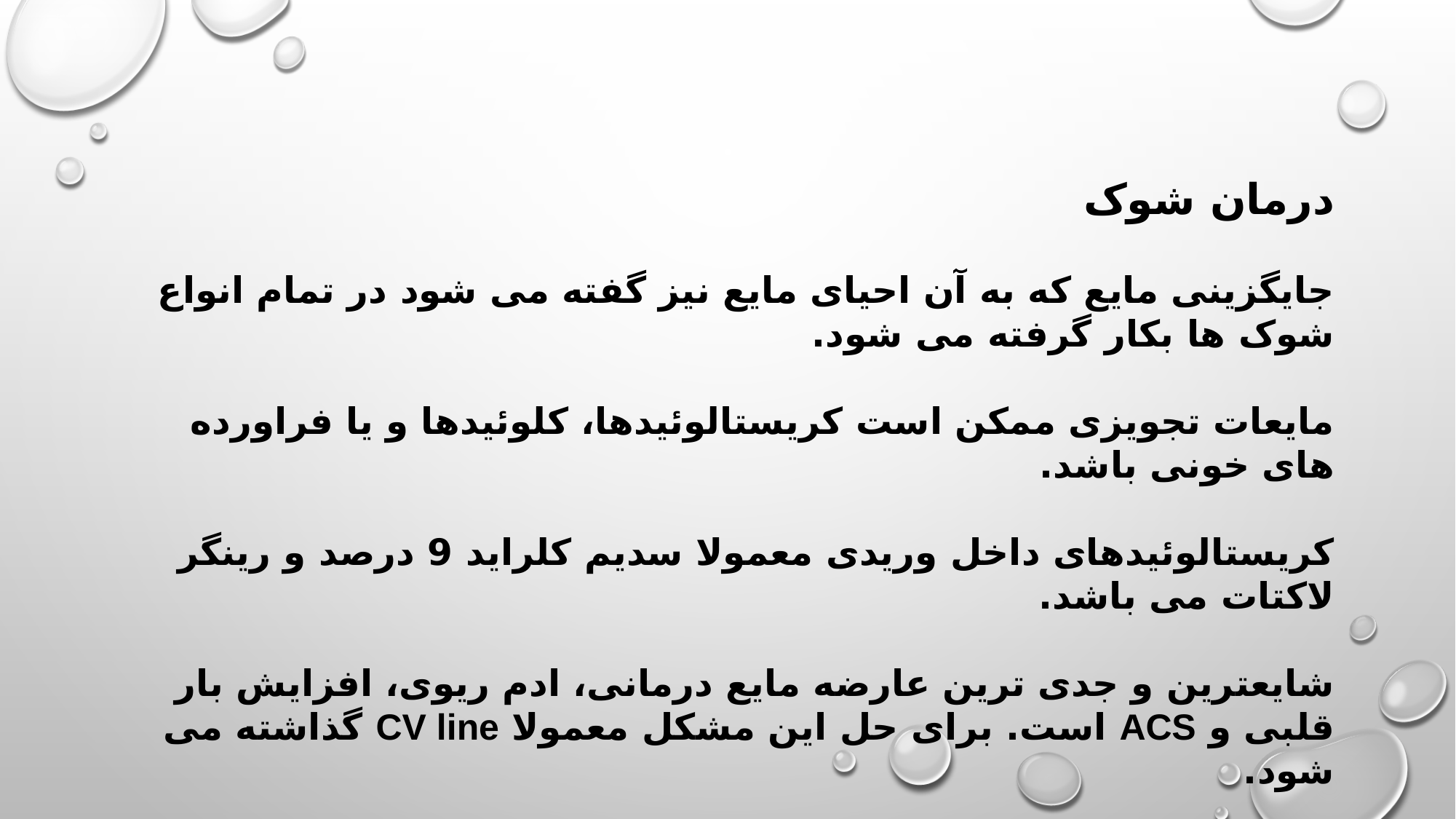

درمان شوک

جایگزینی مایع که به آن احیای مایع نیز گفته می شود در تمام انواع شوک ها بکار گرفته می شود.

مایعات تجویزی ممکن است کریستالوئیدها، کلوئیدها و یا فراورده های خونی باشد.

کریستالوئیدهای داخل وریدی معمولا سدیم کلراید 9 درصد و رینگر لاکتات می باشد.

شایعترین و جدی ترین عارضه مایع درمانی، ادم ریوی، افزایش بار قلبی و ACS است. برای حل این مشکل معمولا CV line گذاشته می شود.